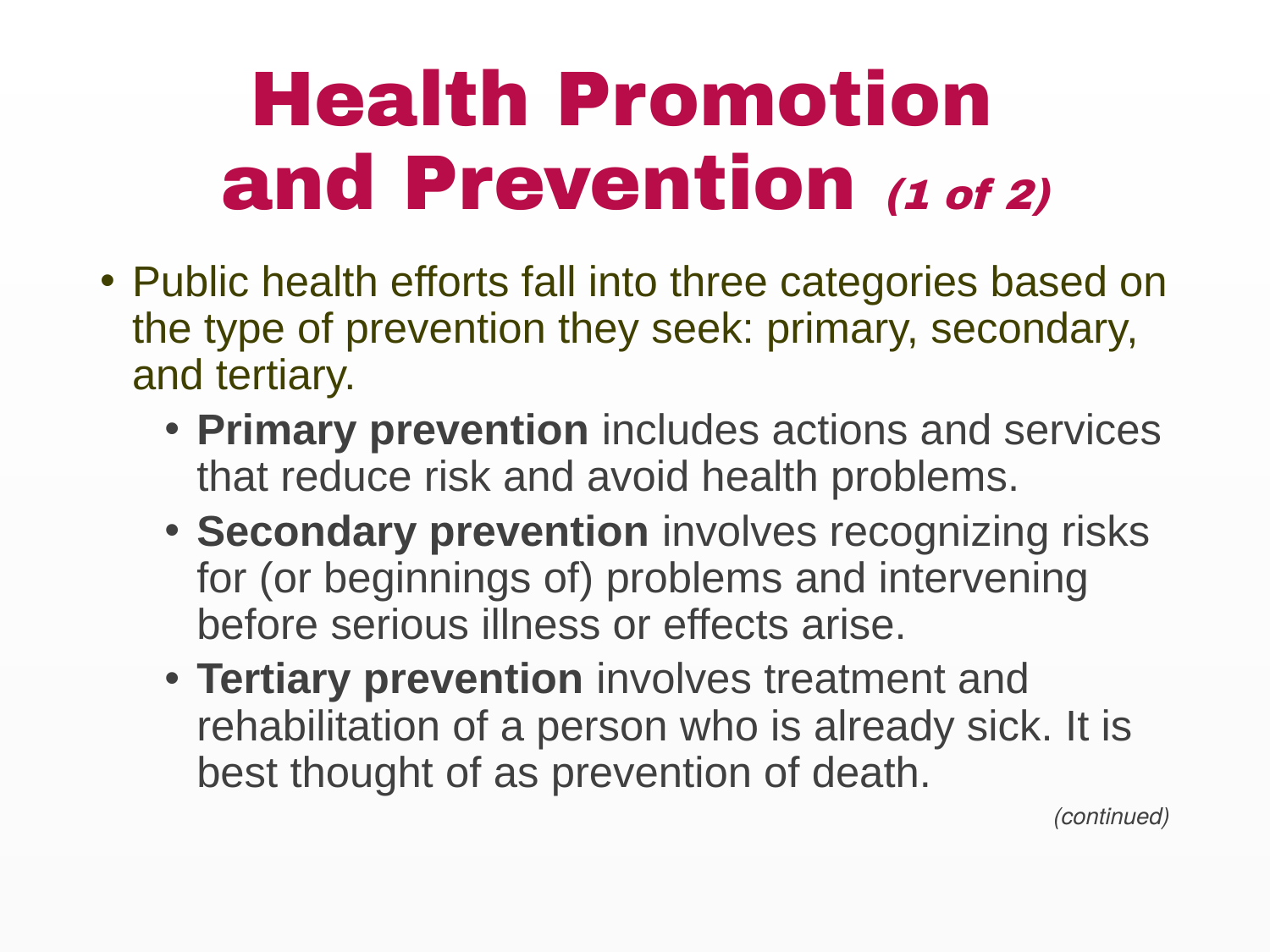

# Health Promotion and Prevention (1 of 2)
Public health efforts fall into three categories based on the type of prevention they seek: primary, secondary, and tertiary.
Primary prevention includes actions and services that reduce risk and avoid health problems.
Secondary prevention involves recognizing risks for (or beginnings of) problems and intervening before serious illness or effects arise.
Tertiary prevention involves treatment and rehabilitation of a person who is already sick. It is best thought of as prevention of death.
(continued)